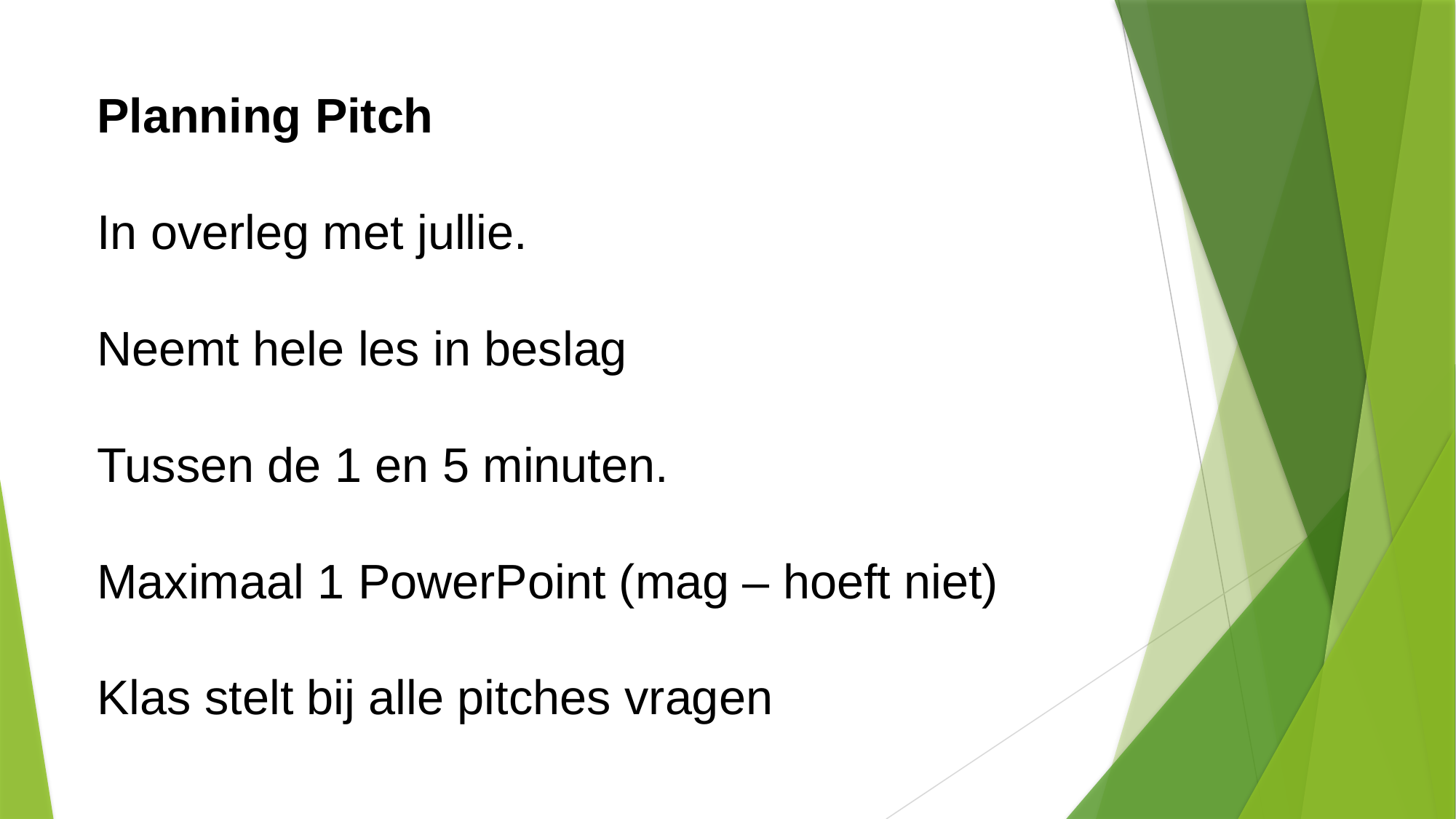

Planning Pitch

In overleg met jullie.

Neemt hele les in beslag

Tussen de 1 en 5 minuten.

Maximaal 1 PowerPoint (mag – hoeft niet)

Klas stelt bij alle pitches vragen